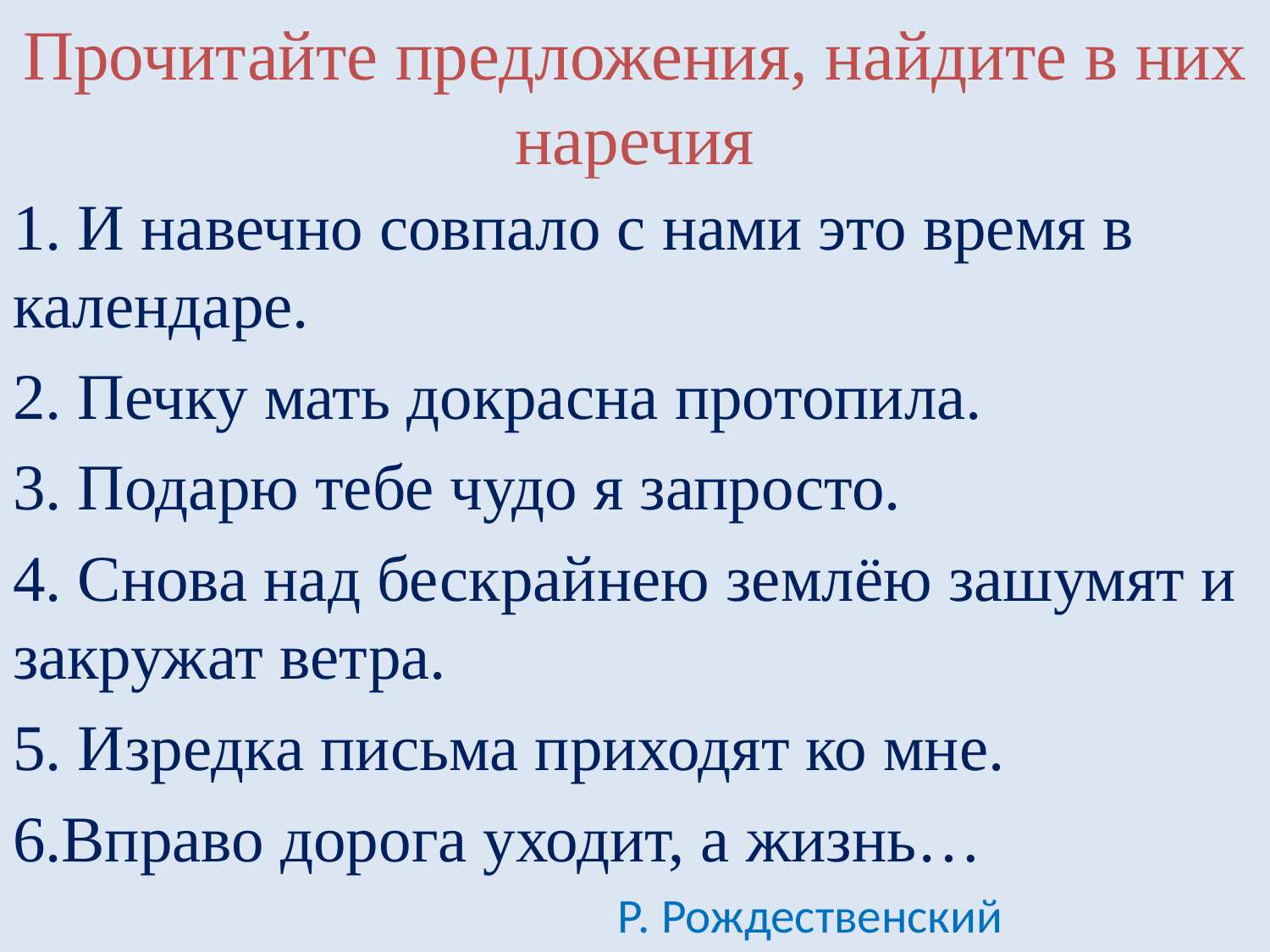

# Прочитайте предложения, найдите в них наречия
1. И навечно совпало с нами это время в календаре.
2. Печку мать докрасна протопила.
3. Подарю тебе чудо я запросто.
4. Снова над бескрайнею землёю зашумят и закружат ветра.
5. Изредка письма приходят ко мне.
6.Вправо дорога уходит, а жизнь…
                                                       Р. Рождественский